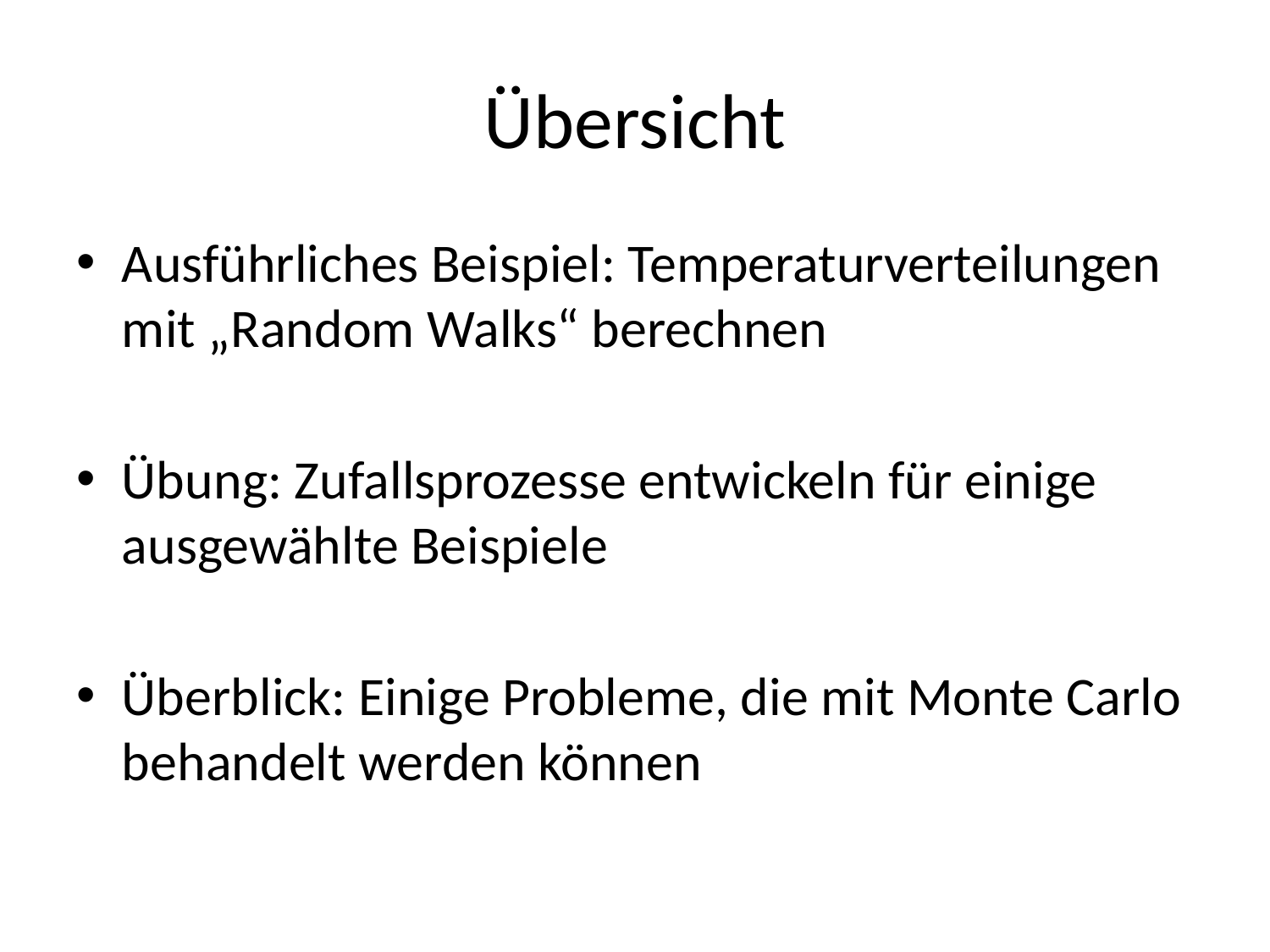

# Übersicht
Ausführliches Beispiel: Temperaturverteilungen mit „Random Walks“ berechnen

Übung: Zufallsprozesse entwickeln für einige ausgewählte Beispiele

Überblick: Einige Probleme, die mit Monte Carlo behandelt werden können